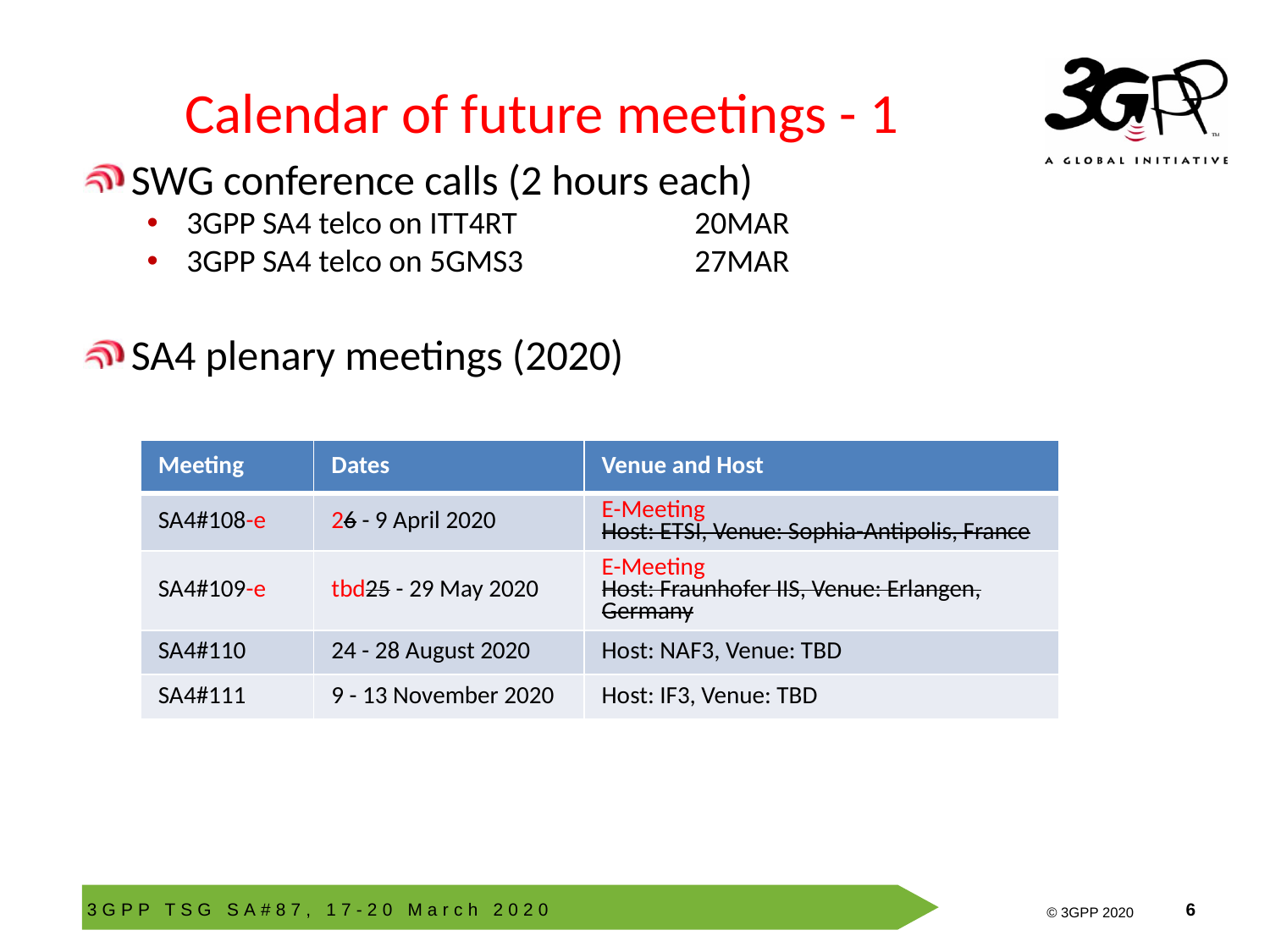

# Calendar of future meetings - 1
SWG conference calls (2 hours each)
3GPP SA4 telco on ITT4RT		20MAR
3GPP SA4 telco on 5GMS3		27MAR
SA4 plenary meetings (2020)

| Meeting | Dates | Venue and Host |
| --- | --- | --- |
| SA4#108-e | 26 - 9 April 2020 | E-Meeting Host: ETSI, Venue: Sophia-Antipolis, France |
| SA4#109-e | tbd25 - 29 May 2020 | E-Meeting Host: Fraunhofer IIS, Venue: Erlangen, Germany |
| SA4#110 | 24 - 28 August 2020 | Host: NAF3, Venue: TBD |
| SA4#111 | 9 - 13 November 2020 | Host: IF3, Venue: TBD |